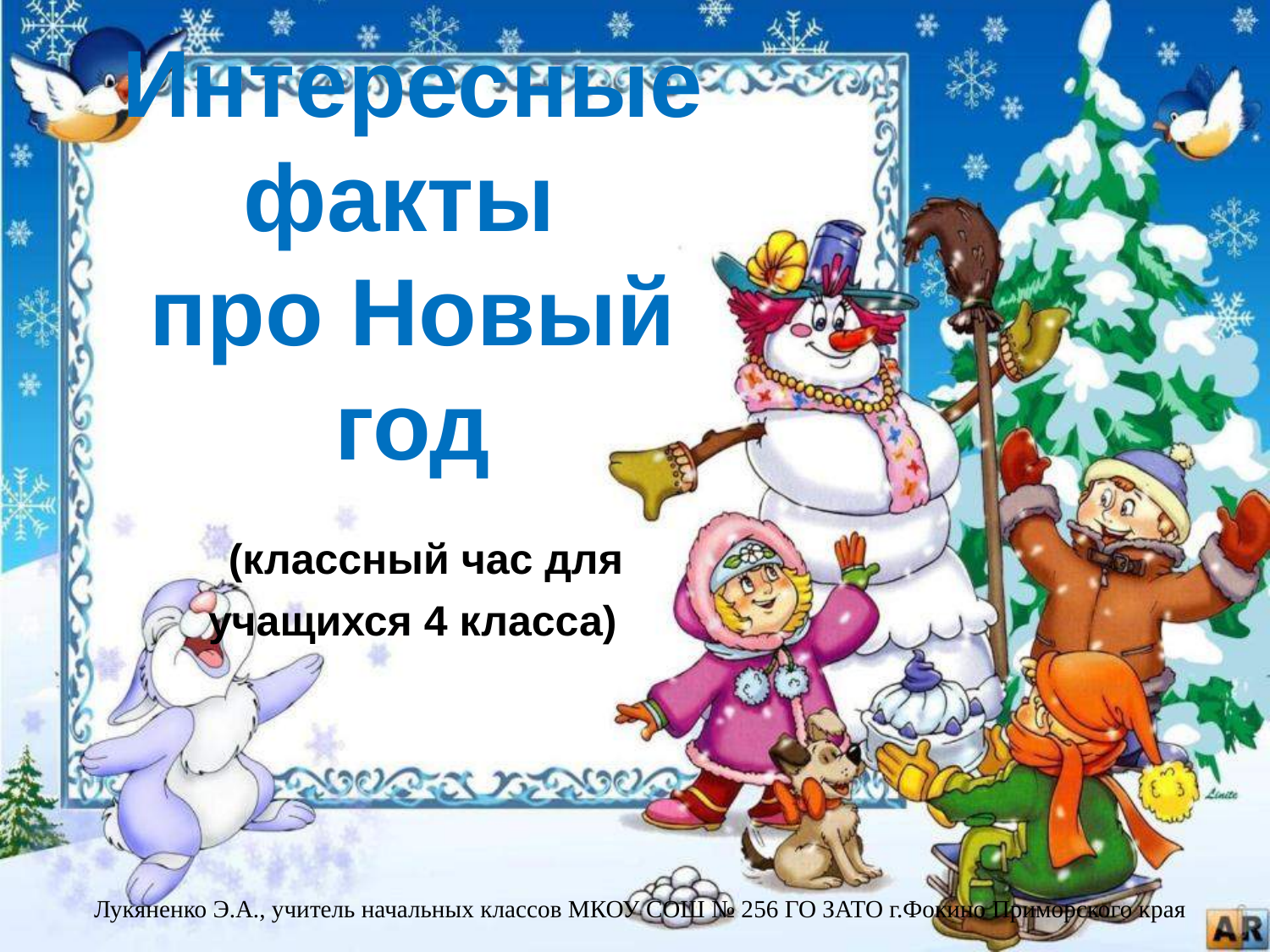

# Интересные факты про Новый год (классный час для учащихся 4 класса)
Лукяненко Э.А., учитель начальных классов МКОУ СОШ № 256 ГО ЗАТО г.Фокино Приморского края